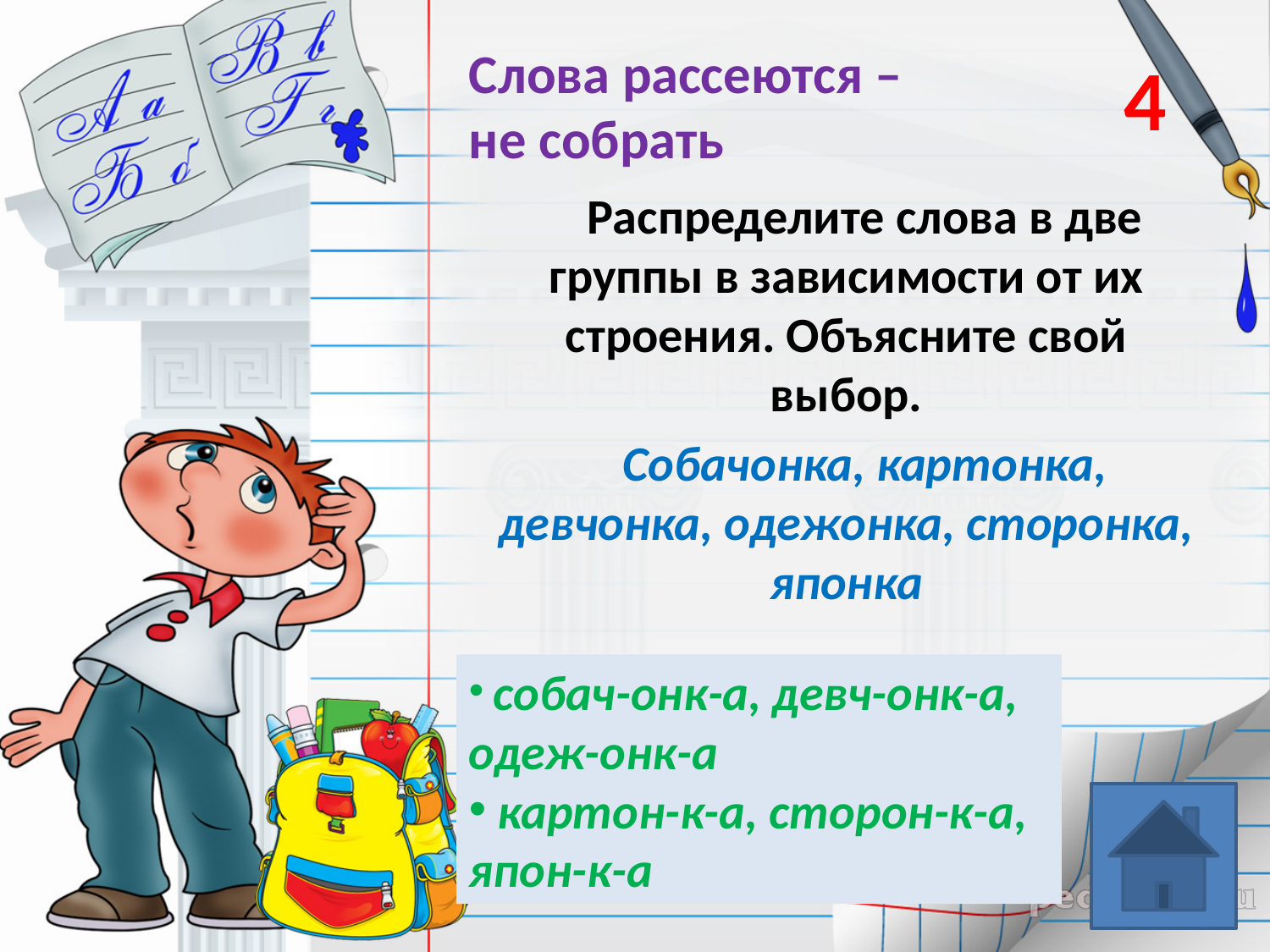

4
# Слова рассеются – не собрать
Распределите слова в две группы в зависимости от их строения. Объясните свой выбор.
Собачонка, картонка, девчонка, одежонка, сторонка, японка
 собач-онк-а, девч-онк-а, одеж-онк-а
 картон-к-а, сторон-к-а, япон-к-а